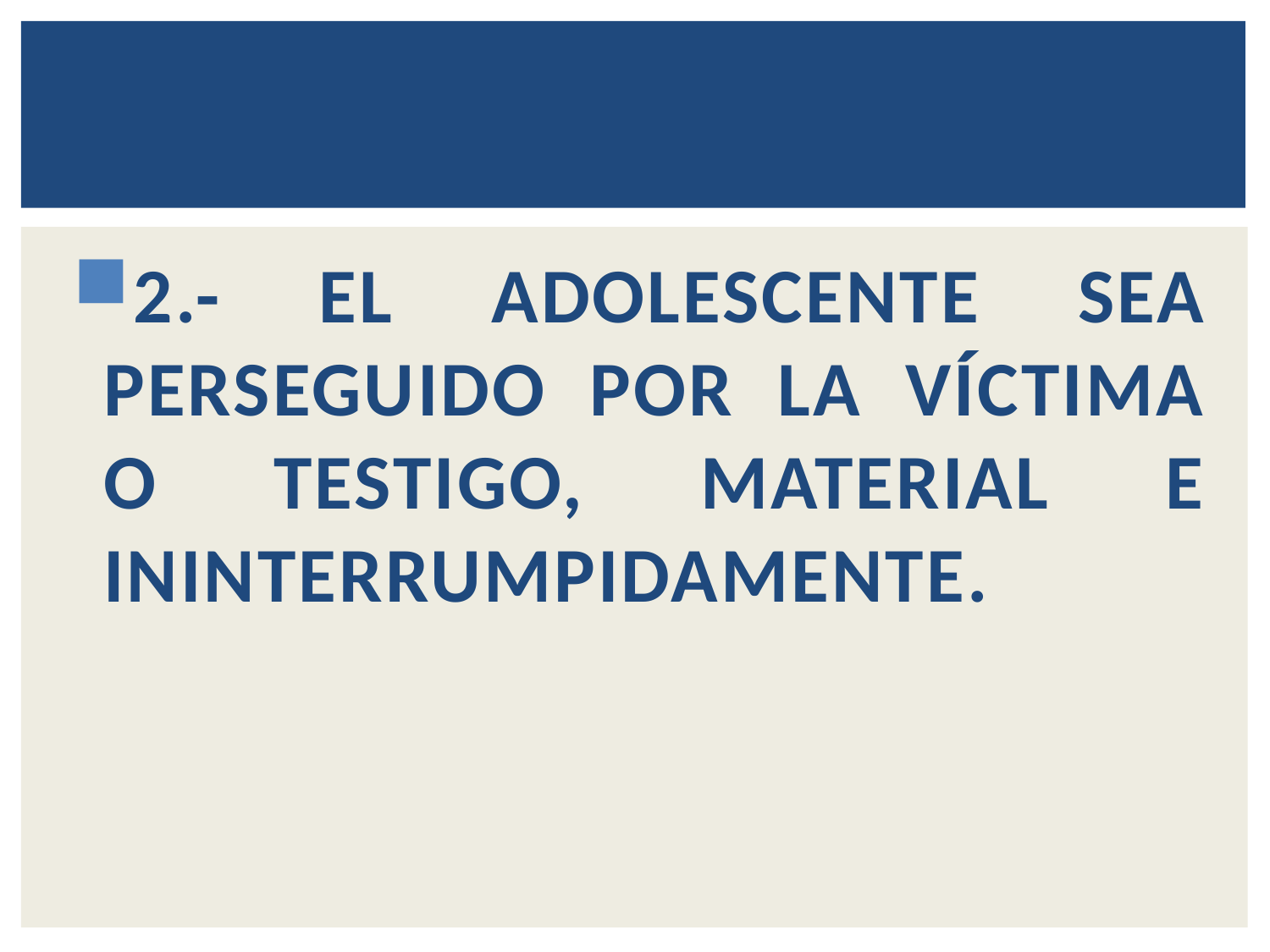

#
2.- EL ADOLESCENTE SEA PERSEGUIDO POR LA VÍCTIMA O TESTIGO, MATERIAL E ININTERRUMPIDAMENTE.